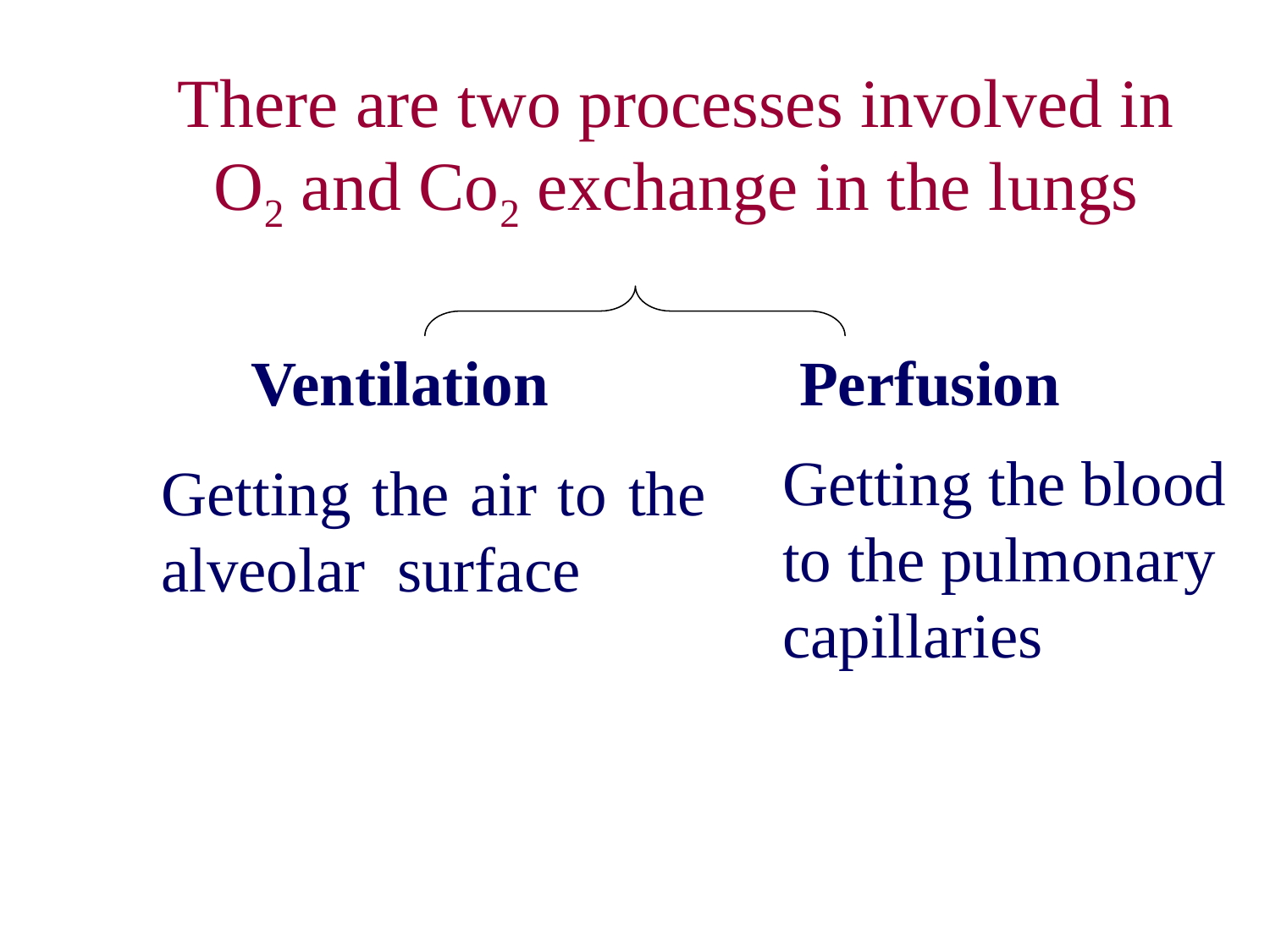

# There are two processes involved in O2 and Co2 exchange in the lungs

Ventilation
Perfusion
Getting the blood to the pulmonary capillaries
Getting the air to the alveolar  surface